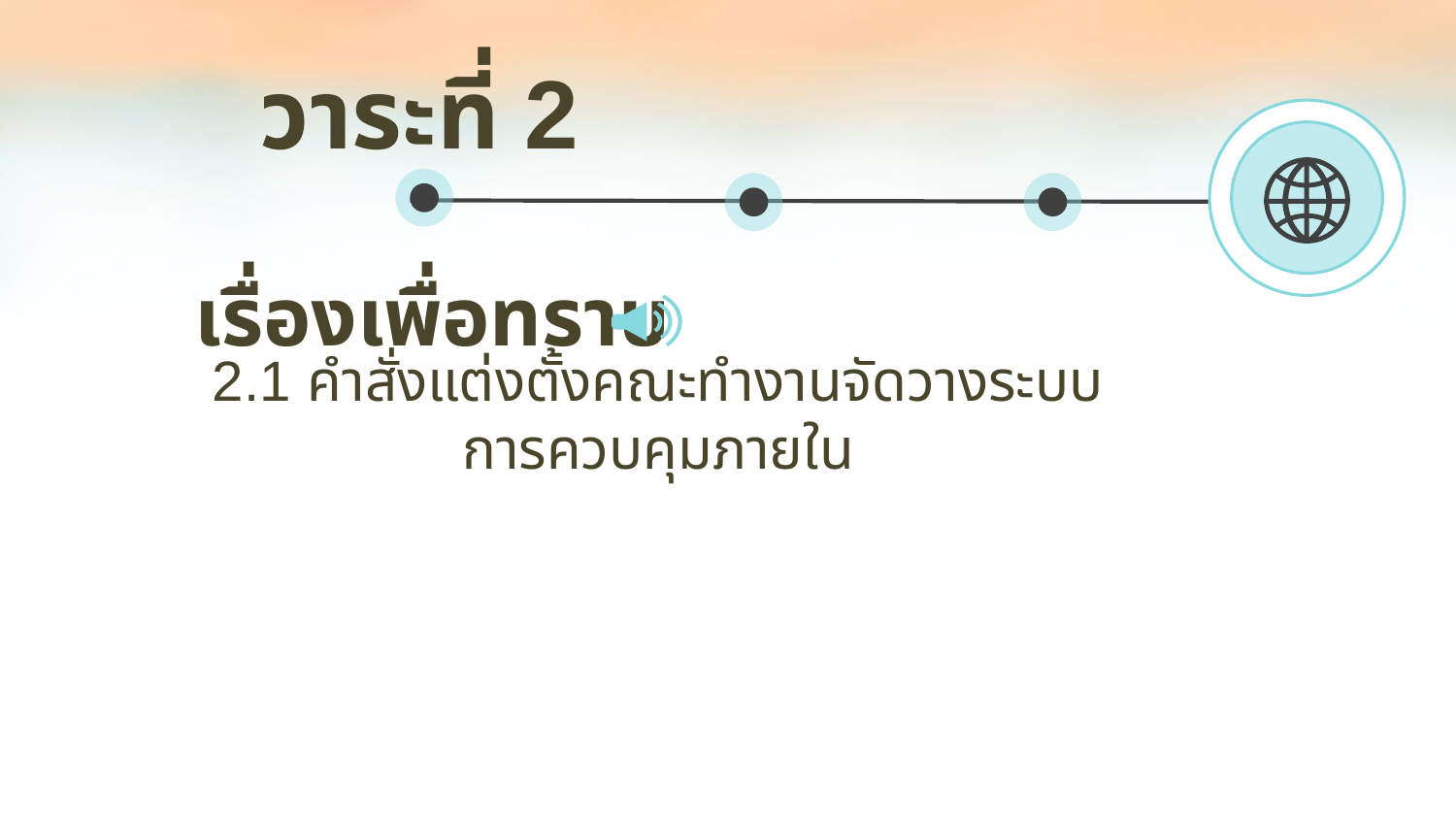

วาระที่ 2

เรื่องเพื่อทราบ

2.1 คำสั่งแต่งตั้งคณะทำงานจัดวางระบบการควบคุมภายใน